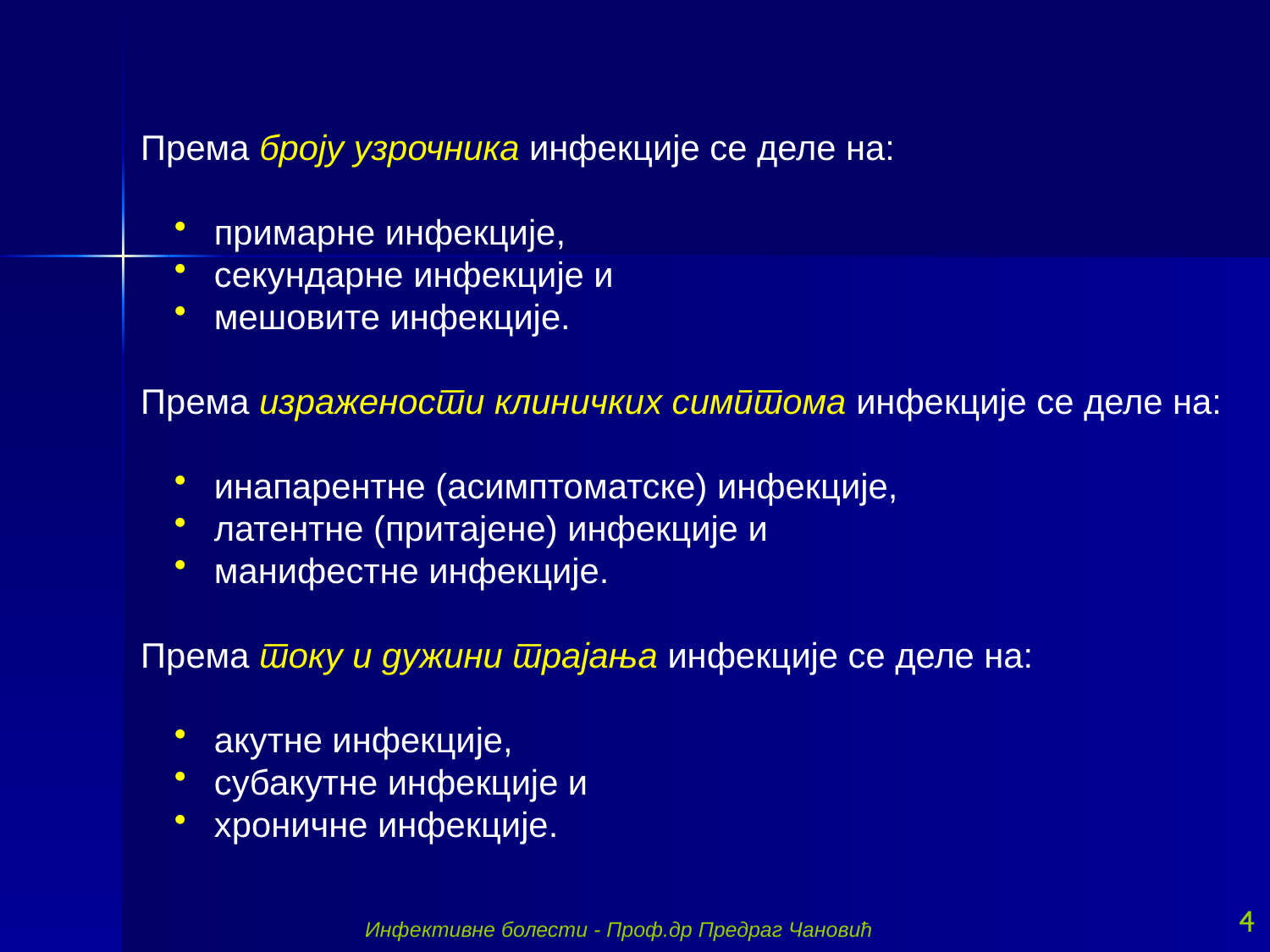

Према броју узрочника инфекције се деле на:

 примарне инфекције,
 секундарне инфекције и
 мешовите инфекције.

Према изражености клиничких симптома инфекције се деле на:

 инапарентне (асимптоматске) инфекције,
 латентне (притајене) инфекције и
 манифестне инфекције.

Према току и дужини трајања инфекције се деле на:

 акутне инфекције,
 субакутне инфекције и
 хроничне инфекције.
4
Инфективне болести - Проф.др Предраг Чановић